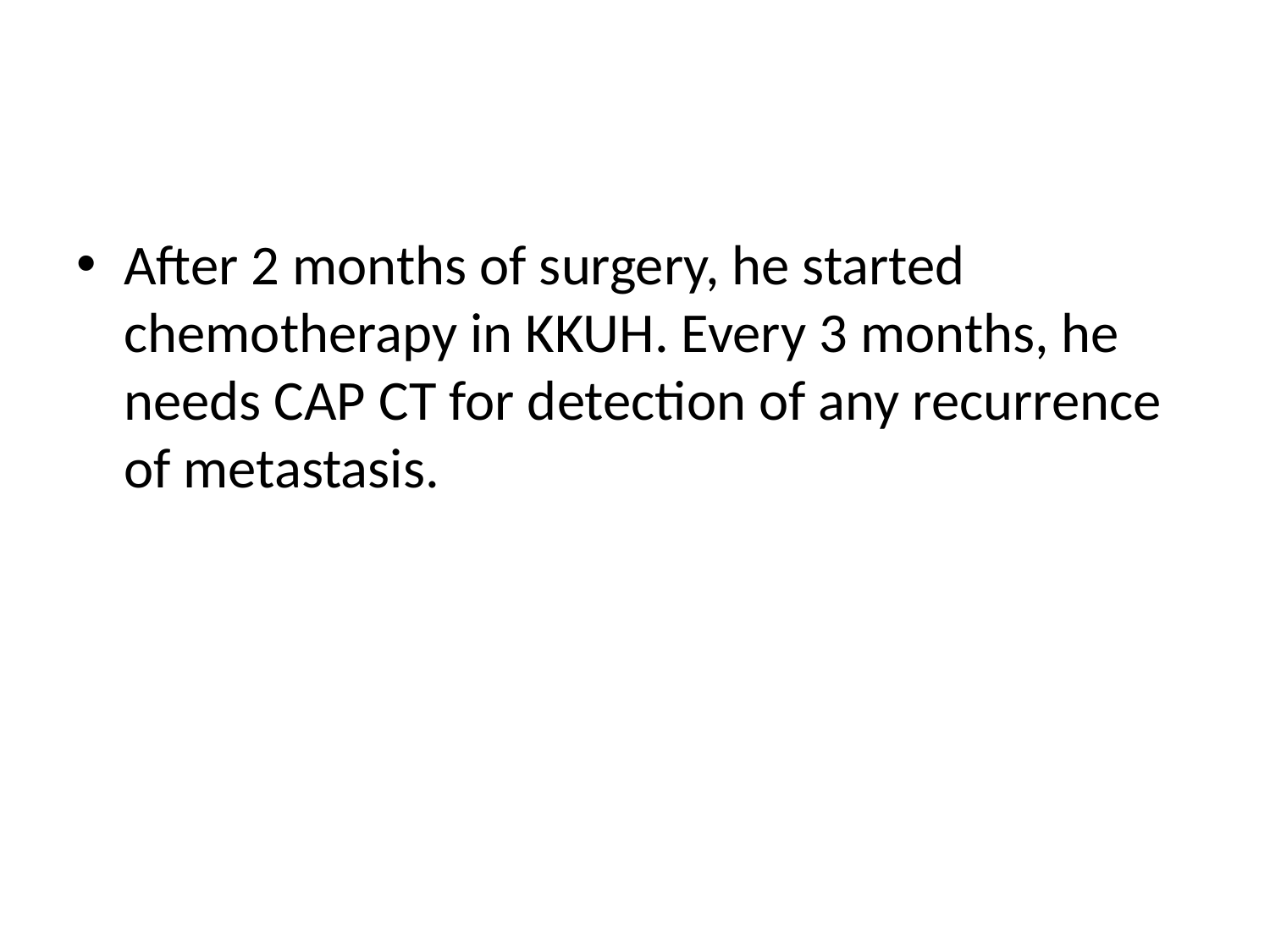

#
After 2 months of surgery, he started chemotherapy in KKUH. Every 3 months, he needs CAP CT for detection of any recurrence of metastasis.